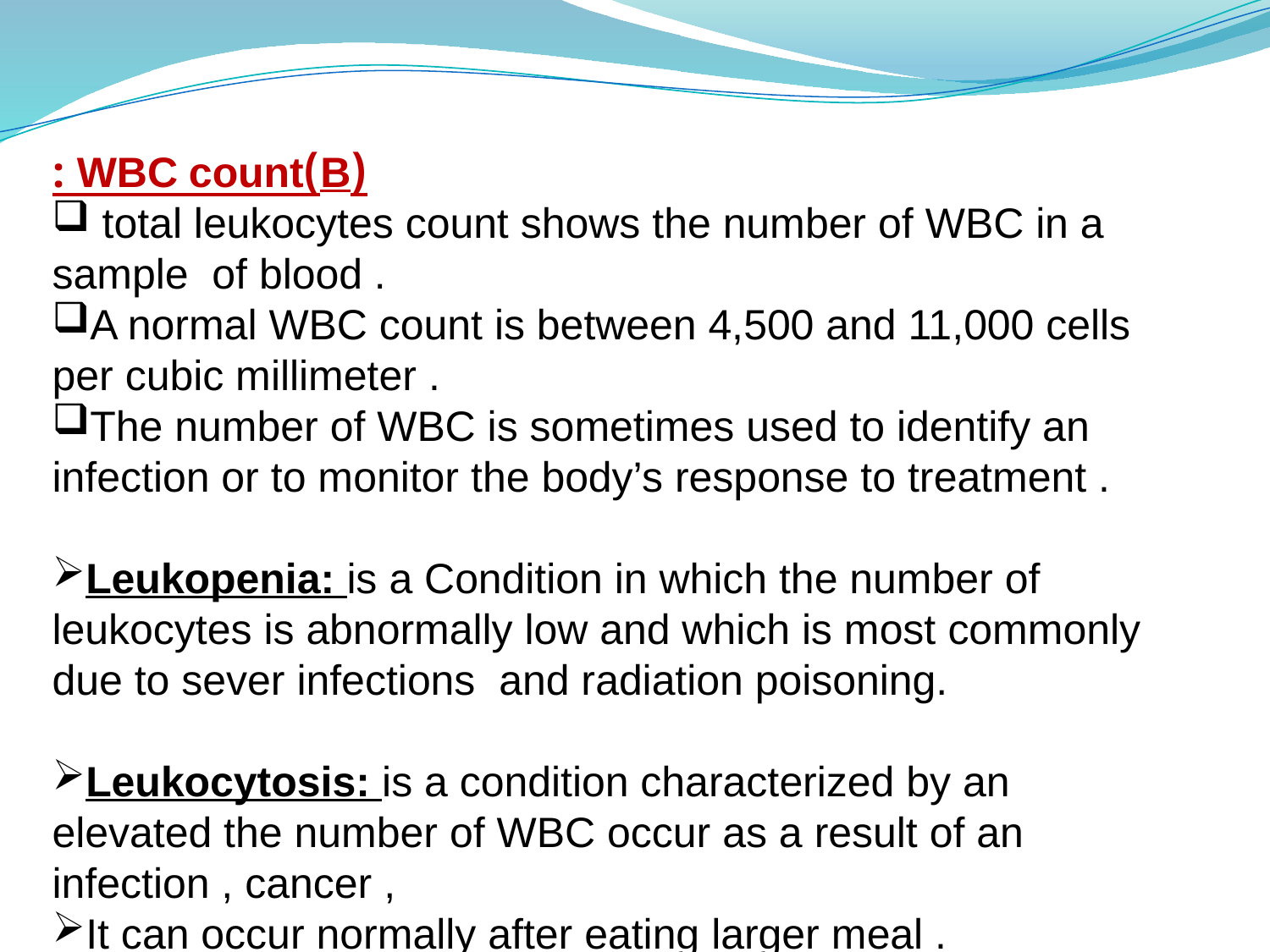

(B)WBC count :
 total leukocytes count shows the number of WBC in a sample  of blood .
A normal WBC count is between 4,500 and 11,000 cells per cubic millimeter .
The number of WBC is sometimes used to identify an infection or to monitor the body’s response to treatment .

Leukopenia: is a Condition in which the number of leukocytes is abnormally low and which is most commonly due to sever infections  and radiation poisoning.

Leukocytosis: is a condition characterized by an elevated the number of WBC occur as a result of an infection , cancer ,
It can occur normally after eating larger meal .